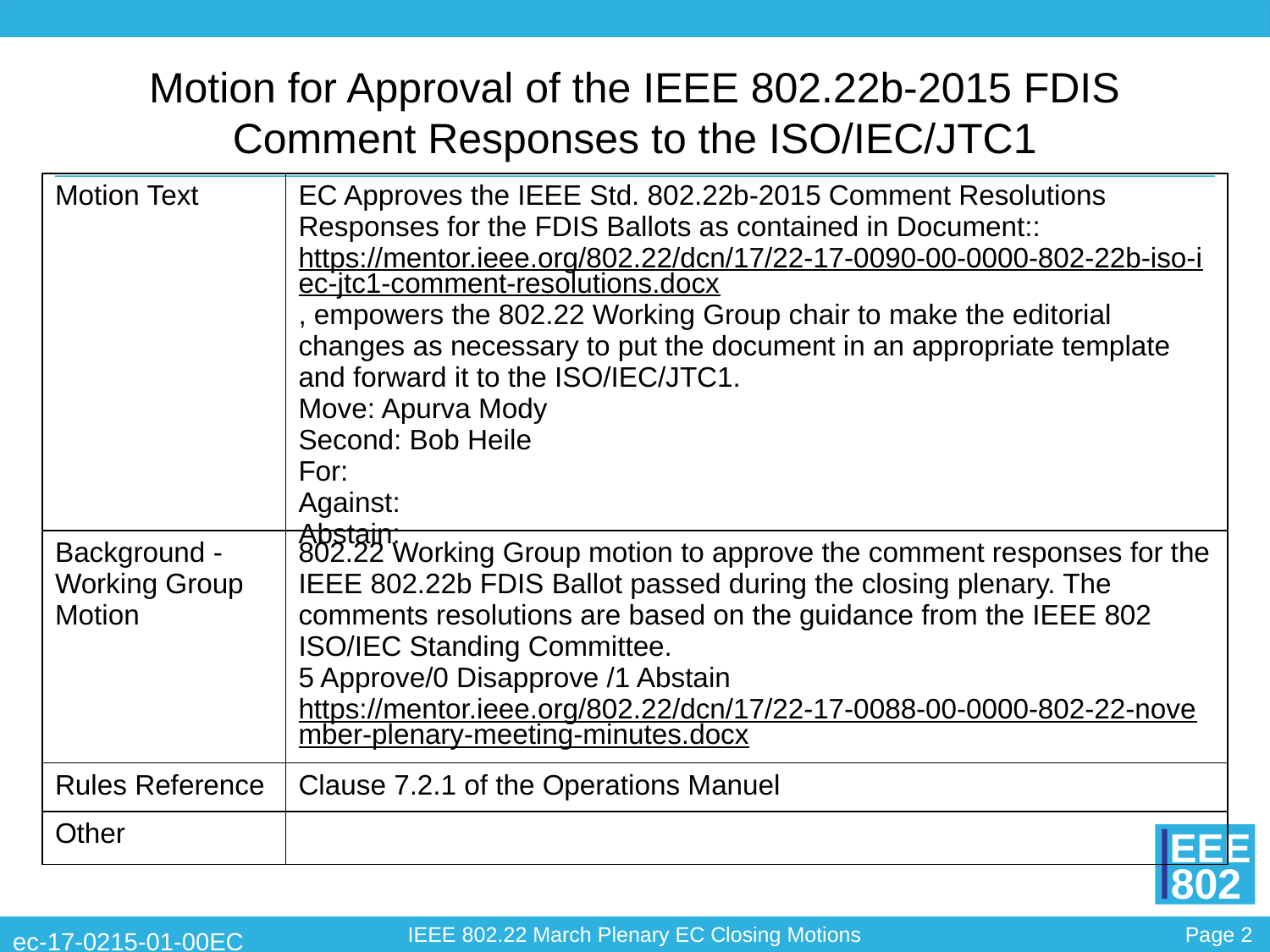

# Motion for Approval of the IEEE 802.22b-2015 FDIS Comment Responses to the ISO/IEC/JTC1
| Motion Text | EC Approves the IEEE Std. 802.22b-2015 Comment Resolutions Responses for the FDIS Ballots as contained in Document:: https://mentor.ieee.org/802.22/dcn/17/22-17-0090-00-0000-802-22b-iso-iec-jtc1-comment-resolutions.docx, empowers the 802.22 Working Group chair to make the editorial changes as necessary to put the document in an appropriate template and forward it to the ISO/IEC/JTC1.   Move: Apurva Mody Second: Bob Heile For: Against: Abstain: |
| --- | --- |
| Background - Working Group Motion | 802.22 Working Group motion to approve the comment responses for the IEEE 802.22b FDIS Ballot passed during the closing plenary. The comments resolutions are based on the guidance from the IEEE 802 ISO/IEC Standing Committee. 5 Approve/0 Disapprove /1 Abstain https://mentor.ieee.org/802.22/dcn/17/22-17-0088-00-0000-802-22-november-plenary-meeting-minutes.docx |
| Rules Reference | Clause 7.2.1 of the Operations Manuel |
| Other |  |